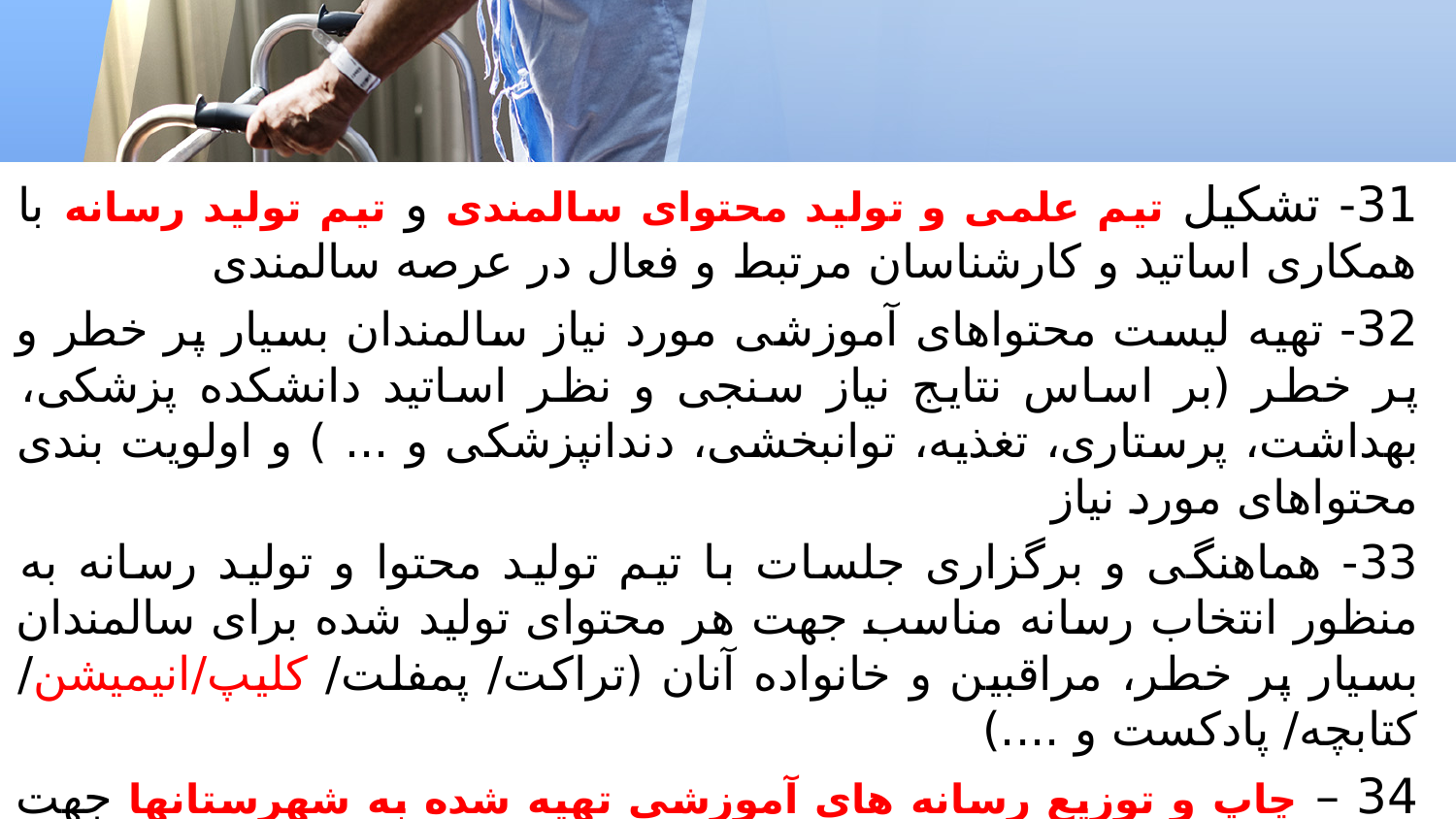

31- تشکیل تیم علمی و تولید محتوای سالمندی و تیم تولید رسانه با همکاری اساتید و کارشناسان مرتبط و فعال در عرصه سالمندی
32- تهیه لیست محتواهای آموزشی مورد نیاز سالمندان بسیار پر خطر و پر خطر (بر اساس نتایج نیاز سنجی و نظر اساتید دانشکده پزشکی، بهداشت، پرستاری، تغذیه، توانبخشی، دندانپزشکی و ... ) و اولویت بندی محتواهای مورد نیاز
33- هماهنگی و برگزاری جلسات با تیم تولید محتوا و تولید رسانه به منظور انتخاب رسانه مناسب جهت هر محتوای تولید شده برای سالمندان بسیار پر خطر، مراقبین و خانواده آنان (تراکت/ پمفلت/ کلیپ/انیمیشن/ کتابچه/ پادکست و ....)
34 – چاپ و توزیع رسانه های آموزشی تهیه شده به شهرستانها جهت ارائه به سالمندان پر خطر و خانواده های آنان  به صورت مجازی و فیزیکی (در جریان مراقبت در واحد بهداشتی یا مراقبت در منزل)